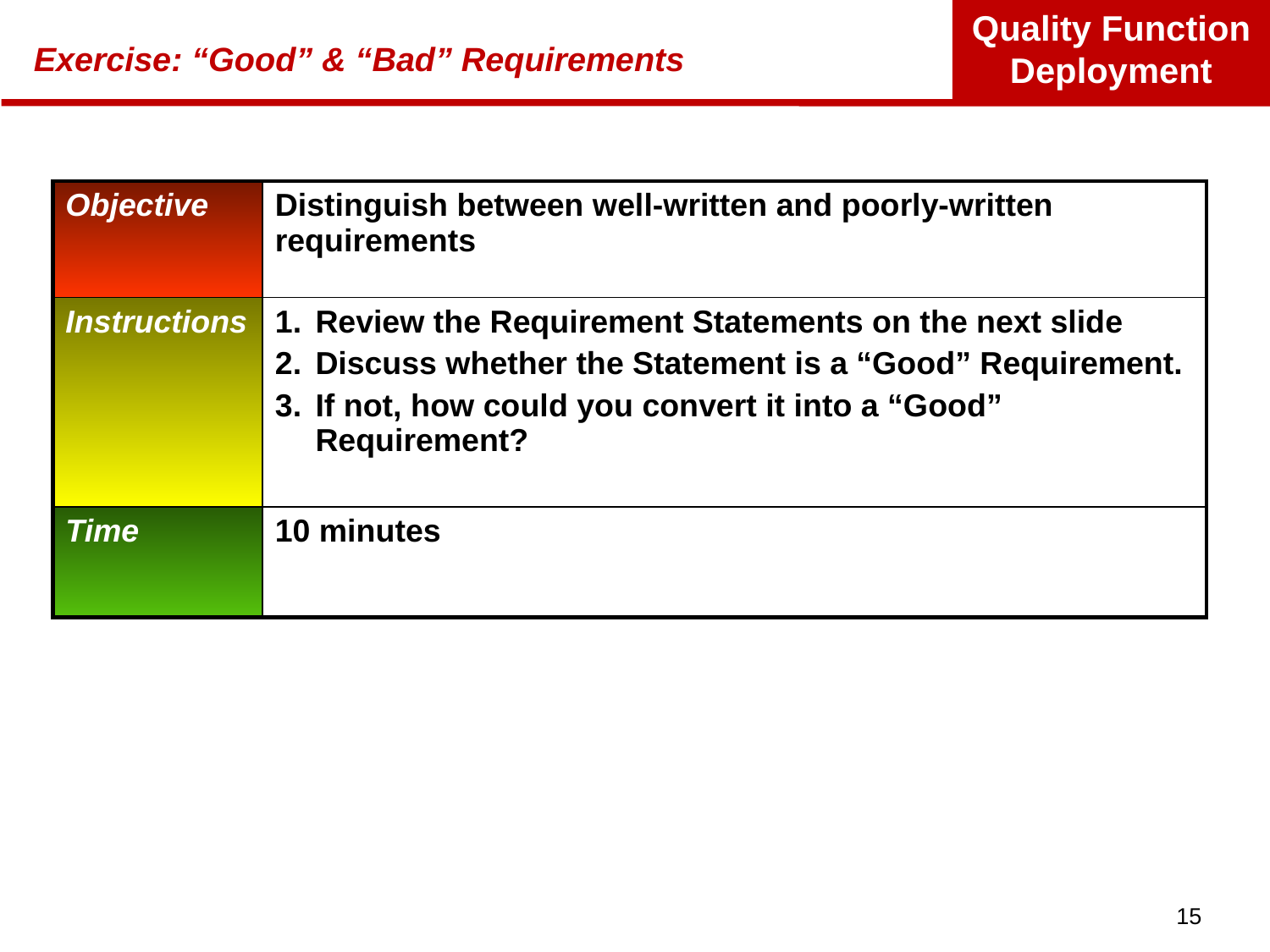

# Exercise: “Good” & “Bad” Requirements
| Objective | Distinguish between well-written and poorly-written requirements |
| --- | --- |
| Instructions | Review the Requirement Statements on the next slide Discuss whether the Statement is a “Good” Requirement. If not, how could you convert it into a “Good” Requirement? |
| Time | 10 minutes |